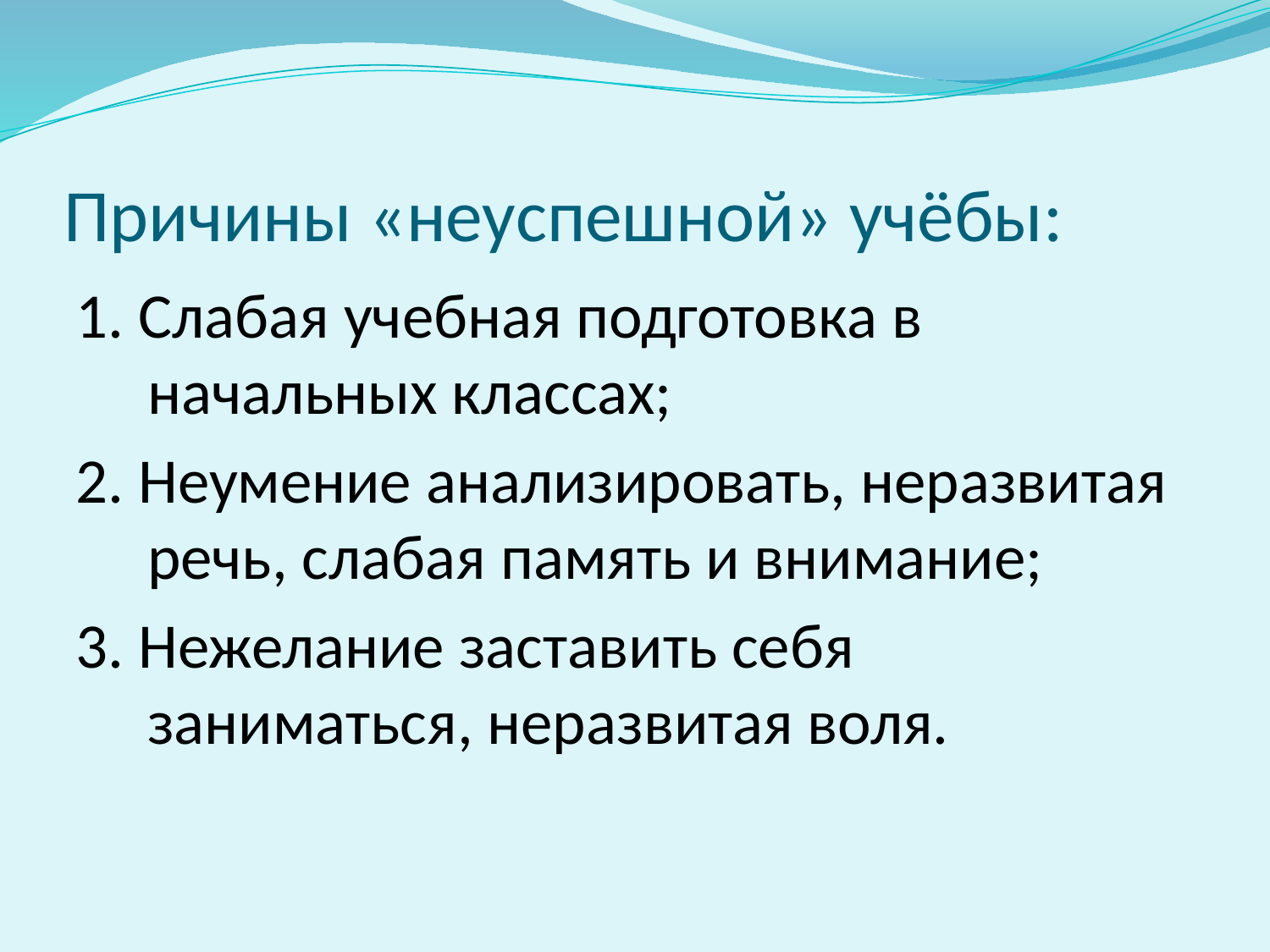

# Причины «неуспешной» учёбы:
1. Слабая учебная подготовка в начальных классах;
2. Неумение анализировать, неразвитая речь, слабая память и внимание;
3. Нежелание заставить себя заниматься, неразвитая воля.